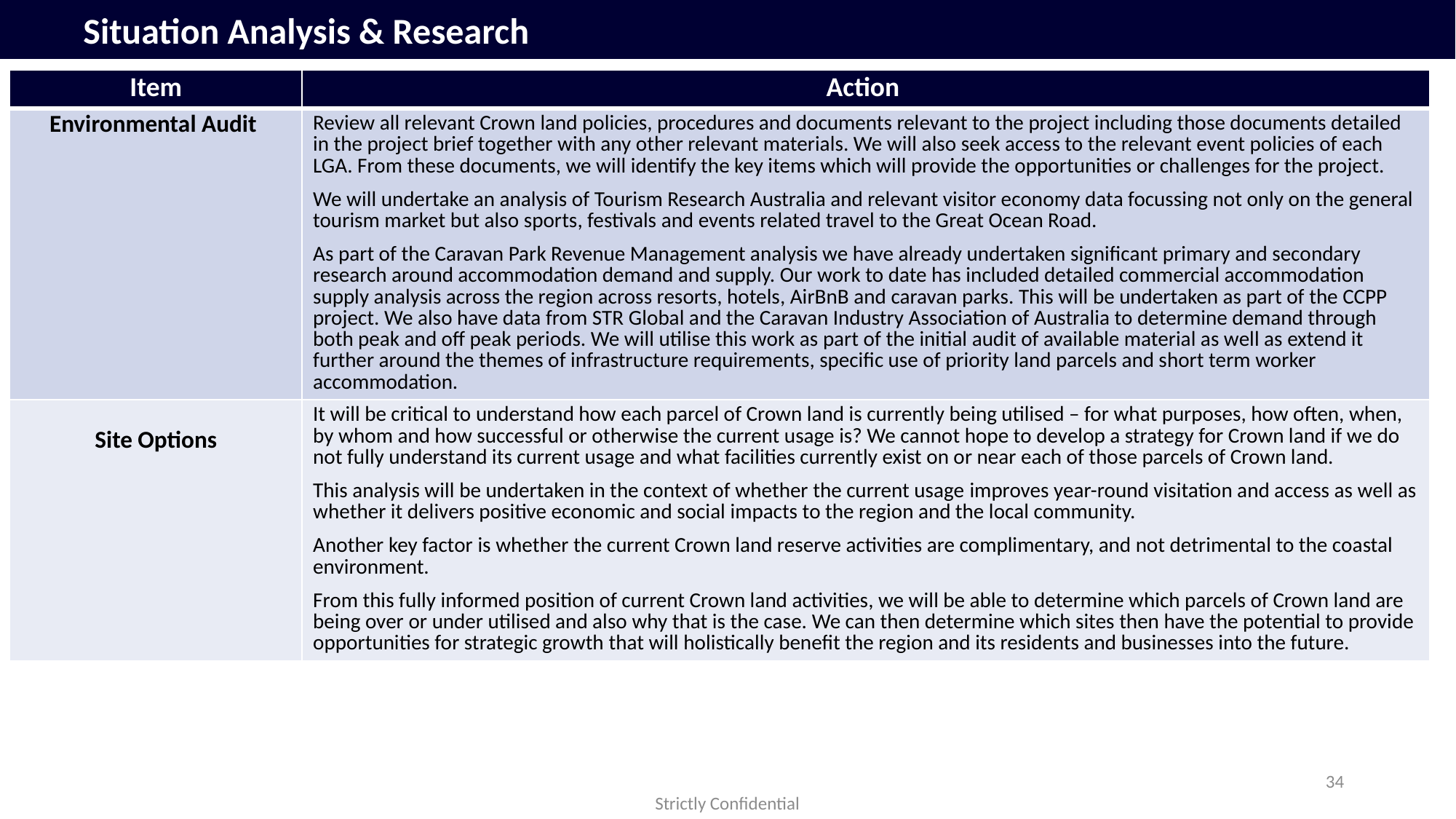

Situation Analysis & Research
| Item | Action |
| --- | --- |
| Environmental Audit | Review all relevant Crown land policies, procedures and documents relevant to the project including those documents detailed in the project brief together with any other relevant materials. We will also seek access to the relevant event policies of each LGA. From these documents, we will identify the key items which will provide the opportunities or challenges for the project. We will undertake an analysis of Tourism Research Australia and relevant visitor economy data focussing not only on the general tourism market but also sports, festivals and events related travel to the Great Ocean Road.  As part of the Caravan Park Revenue Management analysis we have already undertaken significant primary and secondary research around accommodation demand and supply. Our work to date has included detailed commercial accommodation supply analysis across the region across resorts, hotels, AirBnB and caravan parks. This will be undertaken as part of the CCPP project. We also have data from STR Global and the Caravan Industry Association of Australia to determine demand through both peak and off peak periods. We will utilise this work as part of the initial audit of available material as well as extend it further around the themes of infrastructure requirements, specific use of priority land parcels and short term worker accommodation. |
| Site Options | It will be critical to understand how each parcel of Crown land is currently being utilised – for what purposes, how often, when, by whom and how successful or otherwise the current usage is? We cannot hope to develop a strategy for Crown land if we do not fully understand its current usage and what facilities currently exist on or near each of those parcels of Crown land. This analysis will be undertaken in the context of whether the current usage improves year-round visitation and access as well as whether it delivers positive economic and social impacts to the region and the local community.  Another key factor is whether the current Crown land reserve activities are complimentary, and not detrimental to the coastal environment. From this fully informed position of current Crown land activities, we will be able to determine which parcels of Crown land are being over or under utilised and also why that is the case. We can then determine which sites then have the potential to provide opportunities for strategic growth that will holistically benefit the region and its residents and businesses into the future. |
34
Strictly Confidential